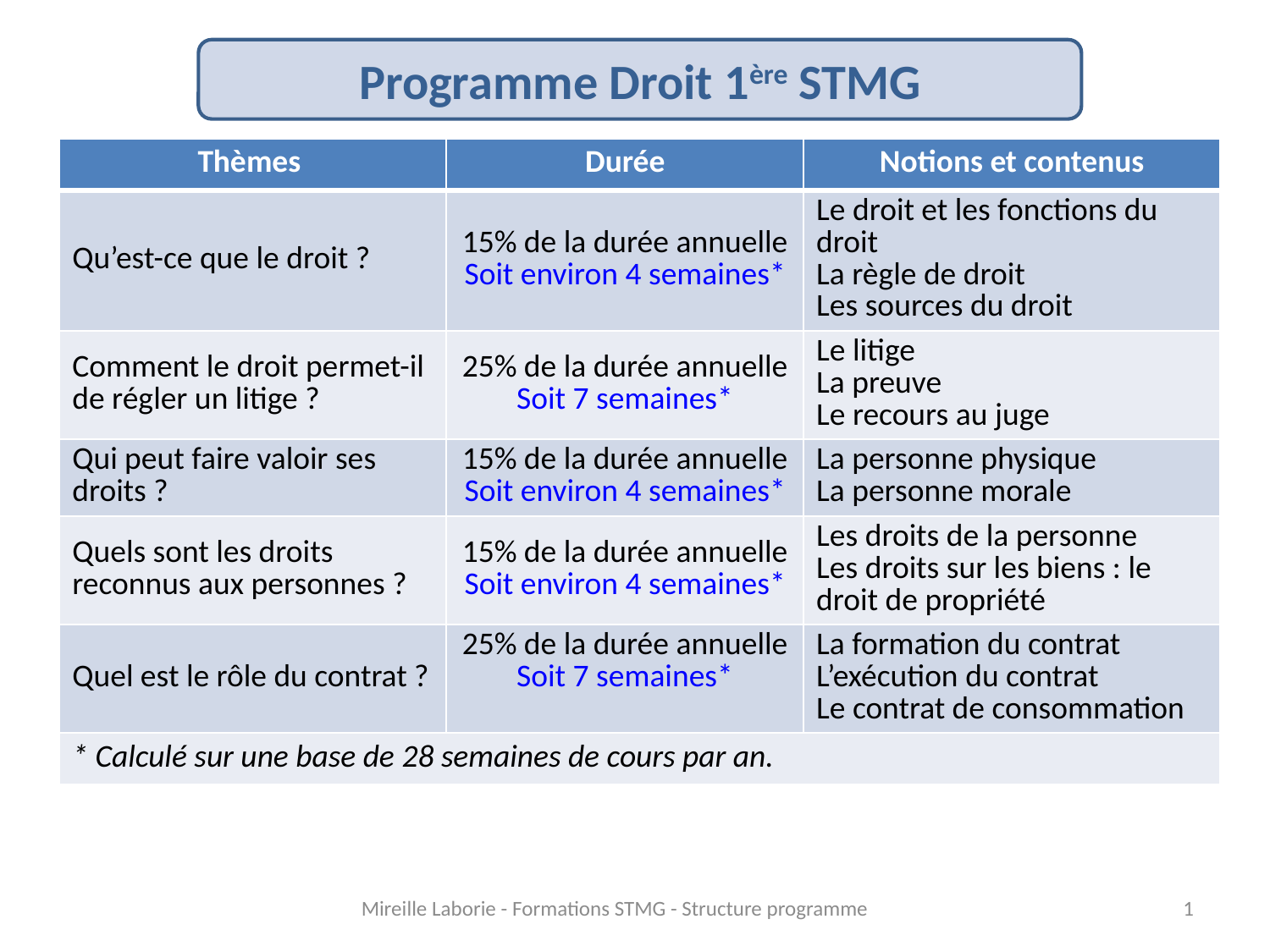

Programme Droit 1ère STMG
| Thèmes | Durée | Notions et contenus |
| --- | --- | --- |
| Qu’est-ce que le droit ? | 15% de la durée annuelle Soit environ 4 semaines\* | Le droit et les fonctions du droit La règle de droit Les sources du droit |
| Comment le droit permet-il de régler un litige ? | 25% de la durée annuelle Soit 7 semaines\* | Le litige La preuve Le recours au juge |
| Qui peut faire valoir ses droits ? | 15% de la durée annuelle Soit environ 4 semaines\* | La personne physique La personne morale |
| Quels sont les droits reconnus aux personnes ? | 15% de la durée annuelle Soit environ 4 semaines\* | Les droits de la personne Les droits sur les biens : le droit de propriété |
| Quel est le rôle du contrat ? | 25% de la durée annuelle Soit 7 semaines\* | La formation du contrat L’exécution du contrat Le contrat de consommation |
| \* Calculé sur une base de 28 semaines de cours par an. |  |  |
Mireille Laborie - Formations STMG - Structure programme
1